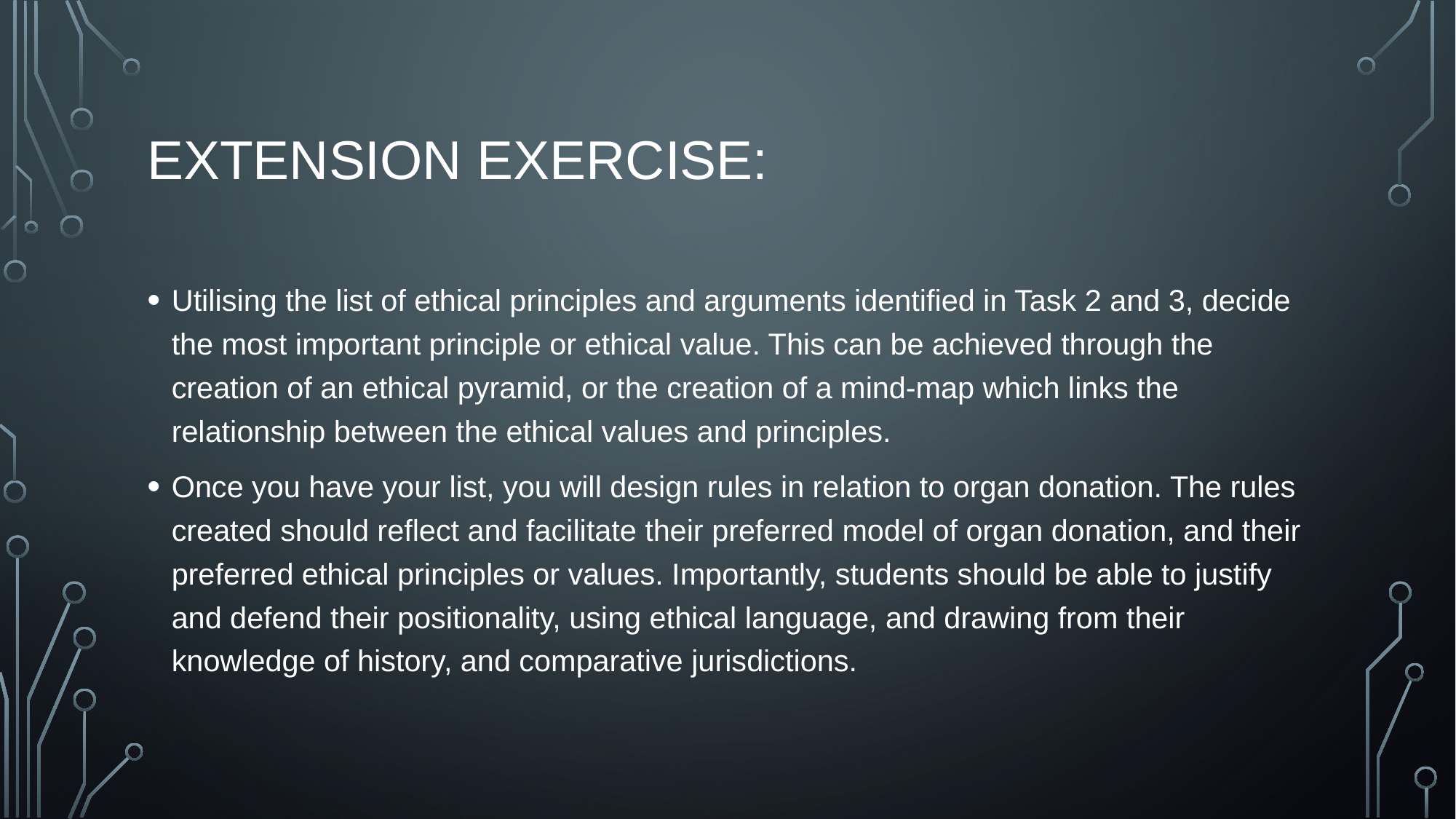

# Extension exercise:
Utilising the list of ethical principles and arguments identified in Task 2 and 3, decide the most important principle or ethical value. This can be achieved through the creation of an ethical pyramid, or the creation of a mind-map which links the relationship between the ethical values and principles.
Once you have your list, you will design rules in relation to organ donation. The rules created should reflect and facilitate their preferred model of organ donation, and their preferred ethical principles or values. Importantly, students should be able to justify and defend their positionality, using ethical language, and drawing from their knowledge of history, and comparative jurisdictions.